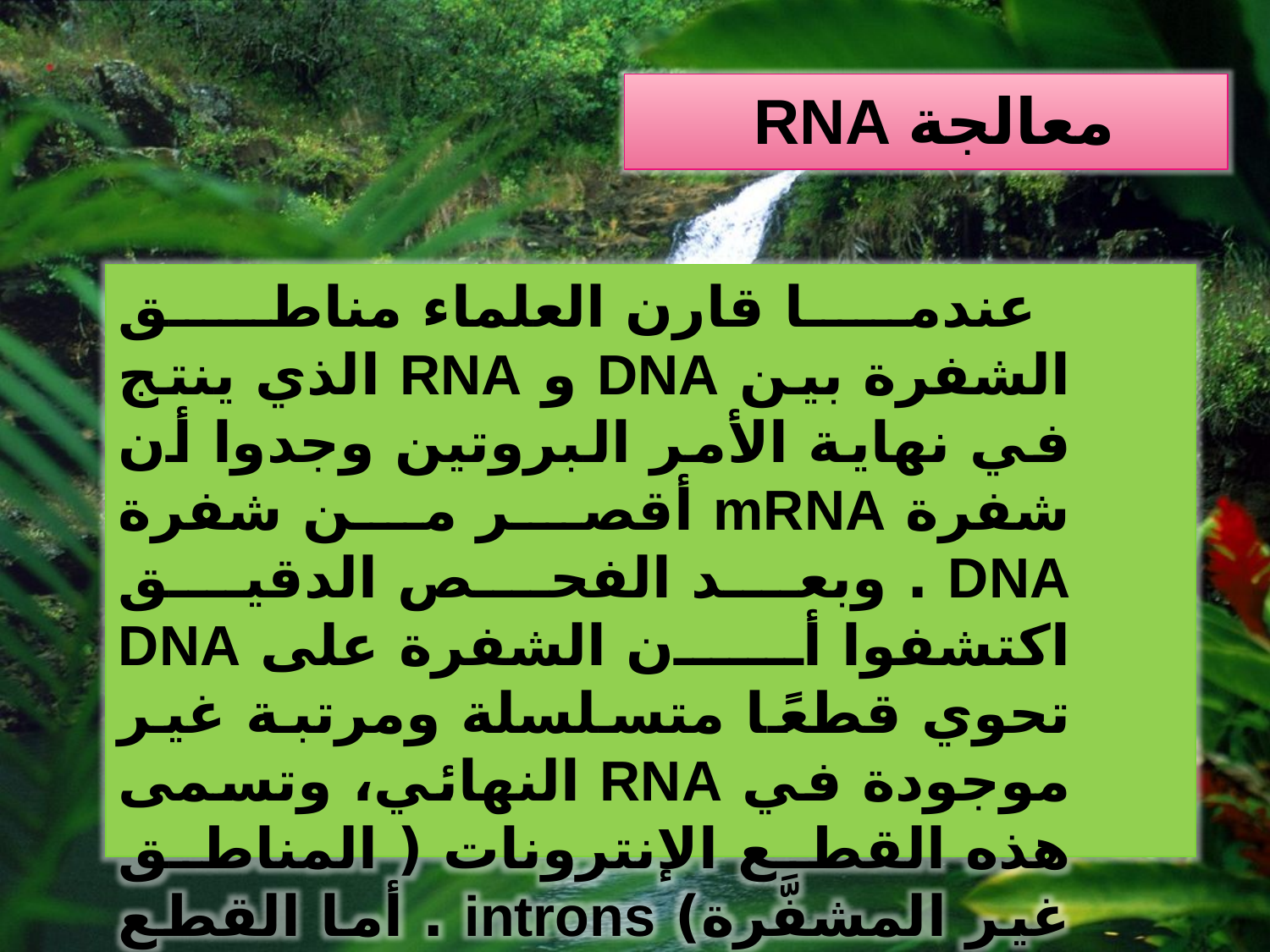

معالجة RNA
       عندما قارن العلماء مناطق الشفرة بين DNA و RNA الذي ينتج في نهاية الأمر البروتين وجدوا أن شفرة mRNA أقصر من شفرة DNA . وبعد الفحص الدقيق اكتشفوا أن الشفرة على DNA تحوي قطعًا متسلسلة ومرتبة غير موجودة في RNA النهائي، وتسمى هذه القطع الإنترونات ( المناطق غير المشفَّرة) introns . أما القطع الفعّالة التي تبقى في RNA النهائي فتُسمى الإكسونات .